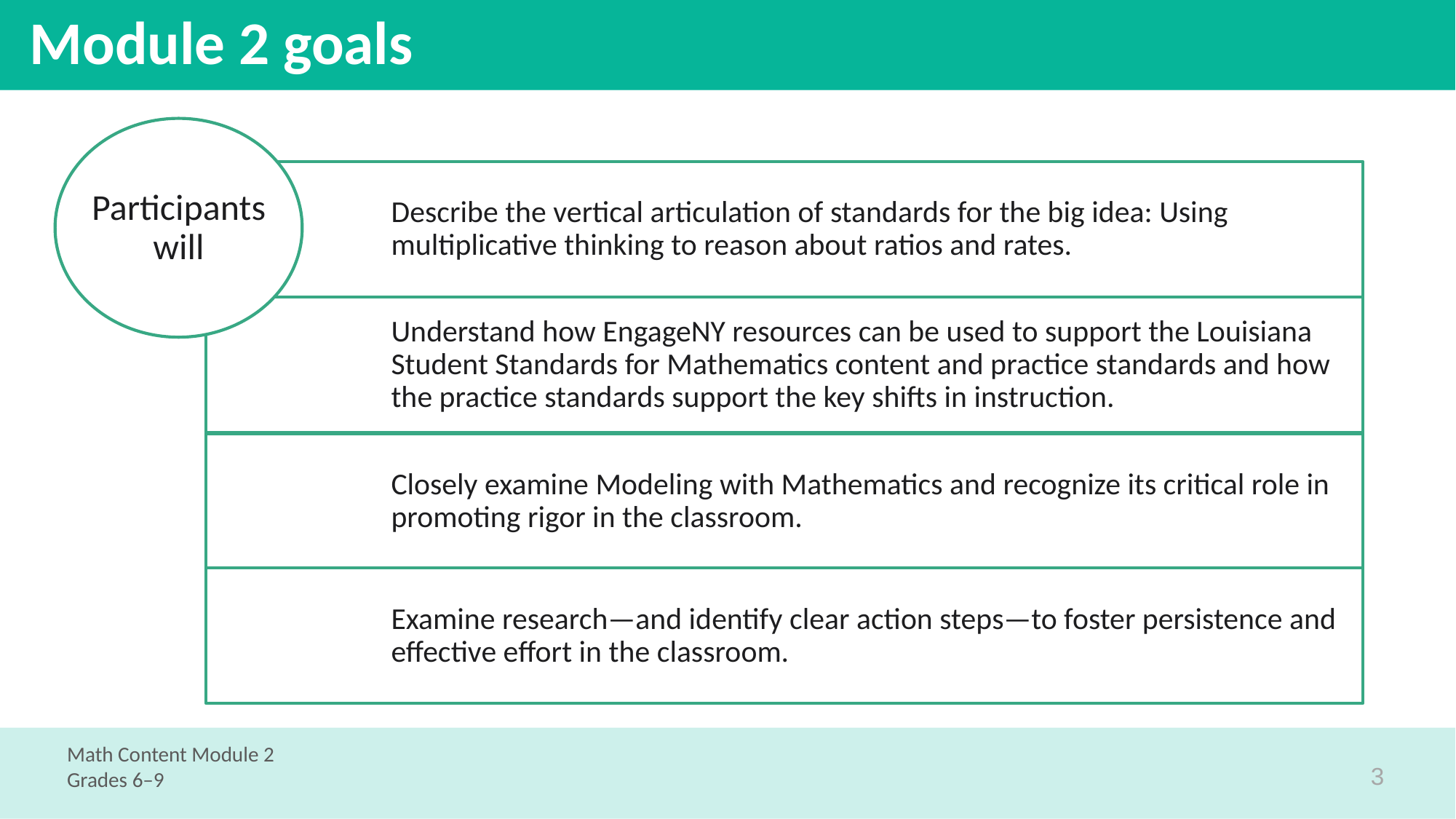

# Module 2 goals
Describe the vertical articulation of standards for the big idea: Using multiplicative thinking to reason about ratios and rates.
Understand how EngageNY resources can be used to support the Louisiana Student Standards for Mathematics content and practice standards and how the practice standards support the key shifts in instruction.
Closely examine Modeling with Mathematics and recognize its critical role in promoting rigor in the classroom.
Examine research—and identify clear action steps—to foster persistence and effective effort in the classroom.
Participants will

Math Content Module 2
Grades 6–9
3